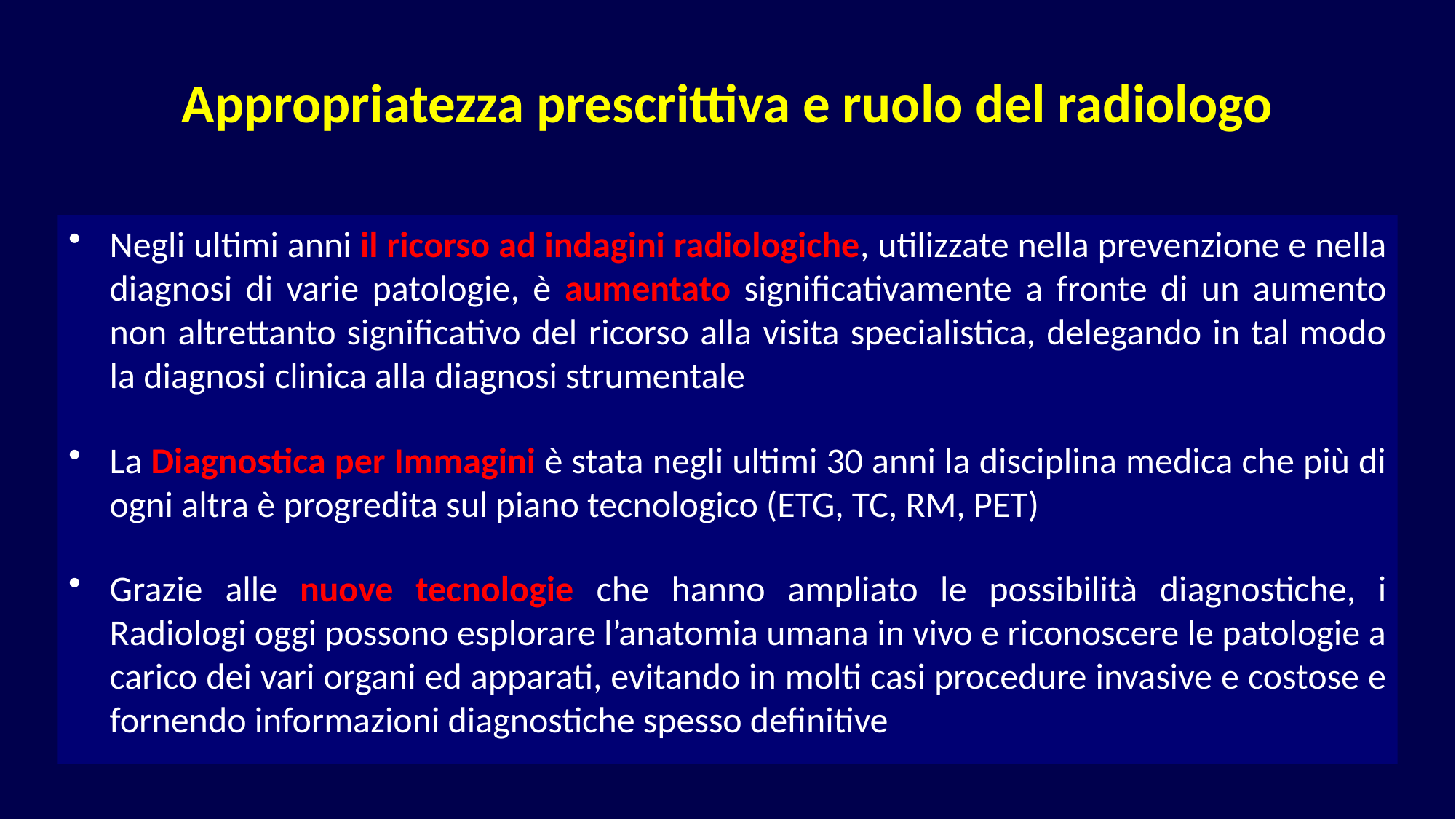

# Appropriatezza prescrittiva e ruolo del radiologo
Negli ultimi anni il ricorso ad indagini radiologiche, utilizzate nella prevenzione e nella diagnosi di varie patologie, è aumentato significativamente a fronte di un aumento non altrettanto significativo del ricorso alla visita specialistica, delegando in tal modo la diagnosi clinica alla diagnosi strumentale

La Diagnostica per Immagini è stata negli ultimi 30 anni la disciplina medica che più di ogni altra è progredita sul piano tecnologico (ETG, TC, RM, PET)

Grazie alle nuove tecnologie che hanno ampliato le possibilità diagnostiche, i Radiologi oggi possono esplorare l’anatomia umana in vivo e riconoscere le patologie a carico dei vari organi ed apparati, evitando in molti casi procedure invasive e costose e fornendo informazioni diagnostiche spesso definitive